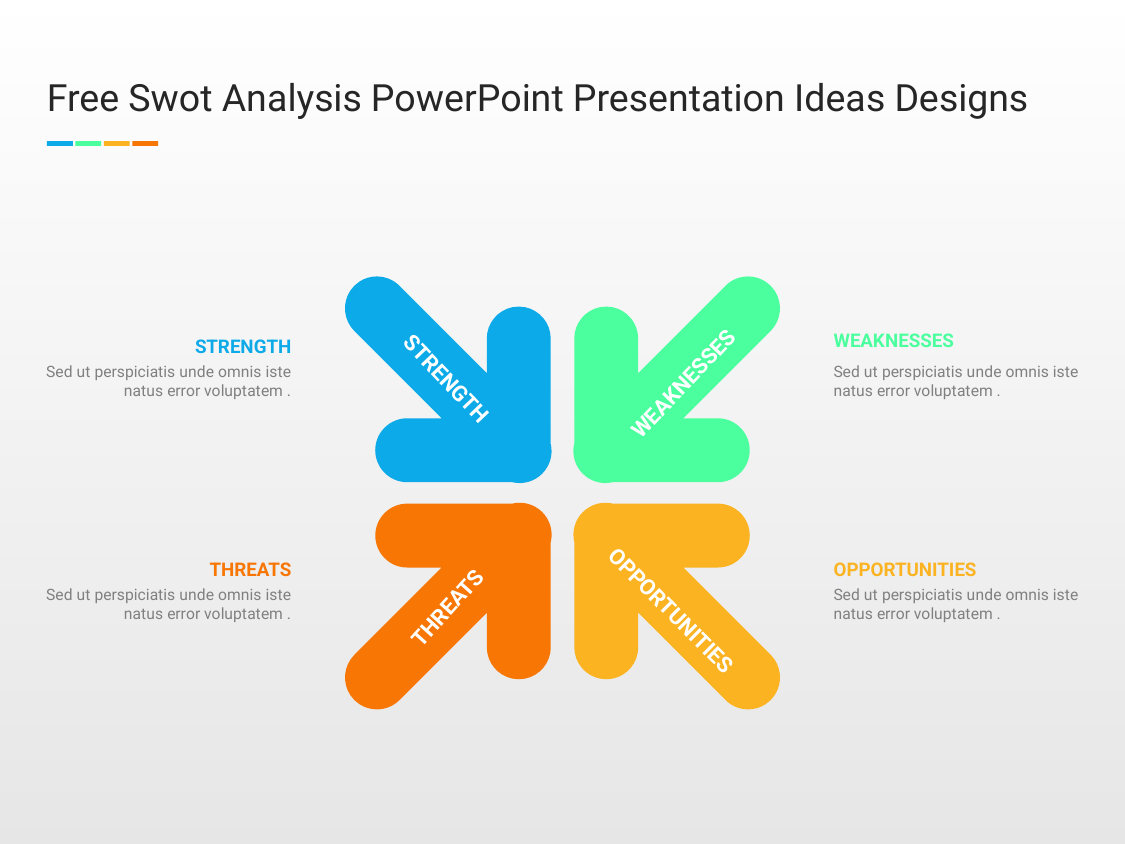

# Free Swot Analysis PowerPoint Presentation Ideas Designs

STRENGTH

WEAKNESSES
STRENGTH
Sed ut perspiciatis unde omnis iste natus error voluptatem .
WEAKNESSES
Sed ut perspiciatis unde omnis iste natus error voluptatem .

THREATS

OPPORTUNITIES
THREATS
Sed ut perspiciatis unde omnis iste natus error voluptatem .
OPPORTUNITIES
Sed ut perspiciatis unde omnis iste natus error voluptatem .